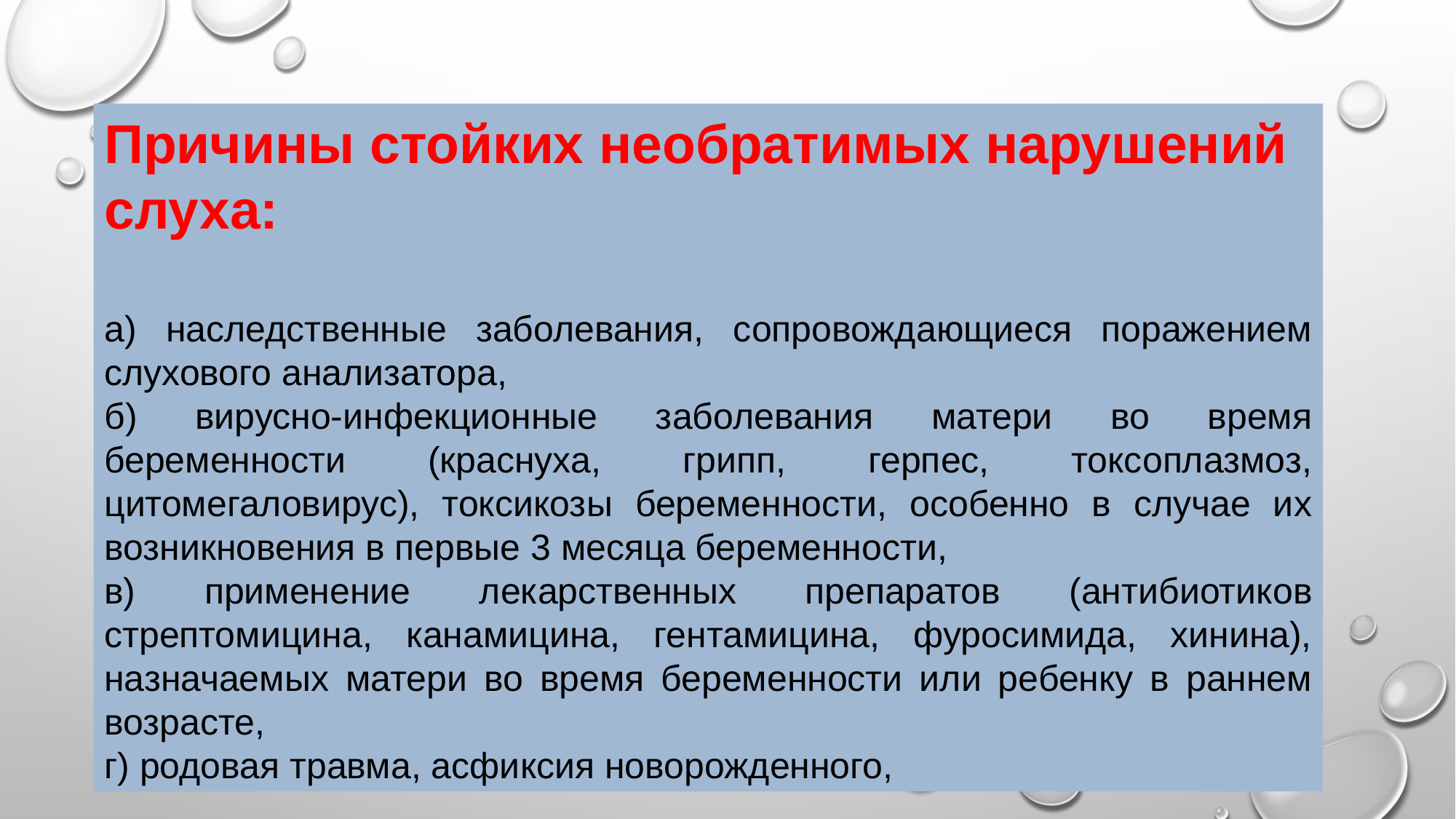

Причины стойких необратимых нарушений слуха:

а) наследственные заболевания, сопровождающиеся поражением слухового анализатора,
б) вирусно-инфекционные заболевания матери во время беременности (краснуха, грипп, герпес, токсоплазмоз, цитомегаловирус), токсикозы беременности, особенно в случае их возникновения в первые 3 месяца беременности,
в) применение лекарственных препаратов (антибиотиков стрептомицина, канамицина, гентамицина, фуросимида, хинина), назначаемых матери во время беременности или ребенку в раннем возрасте,
г) родовая травма, асфиксия новорожденного,